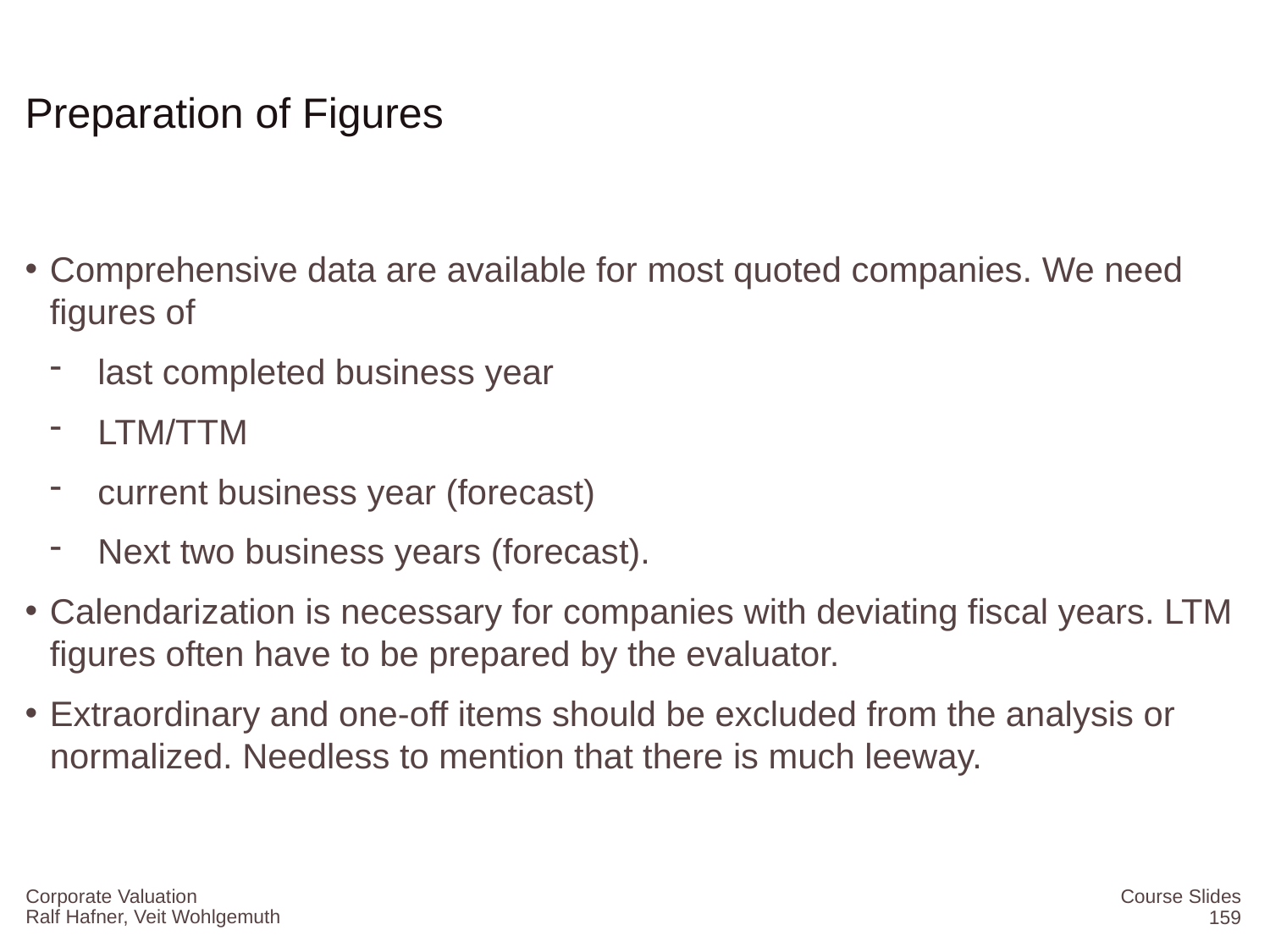

# Preparation of Figures
Comprehensive data are available for most quoted companies. We need figures of
last completed business year
LTM/TTM
current business year (forecast)
Next two business years (forecast).
Calendarization is necessary for companies with deviating fiscal years. LTM figures often have to be prepared by the evaluator.
Extraordinary and one-off items should be excluded from the analysis or normalized. Needless to mention that there is much leeway.

Corporate Valuation
Course Slides
159